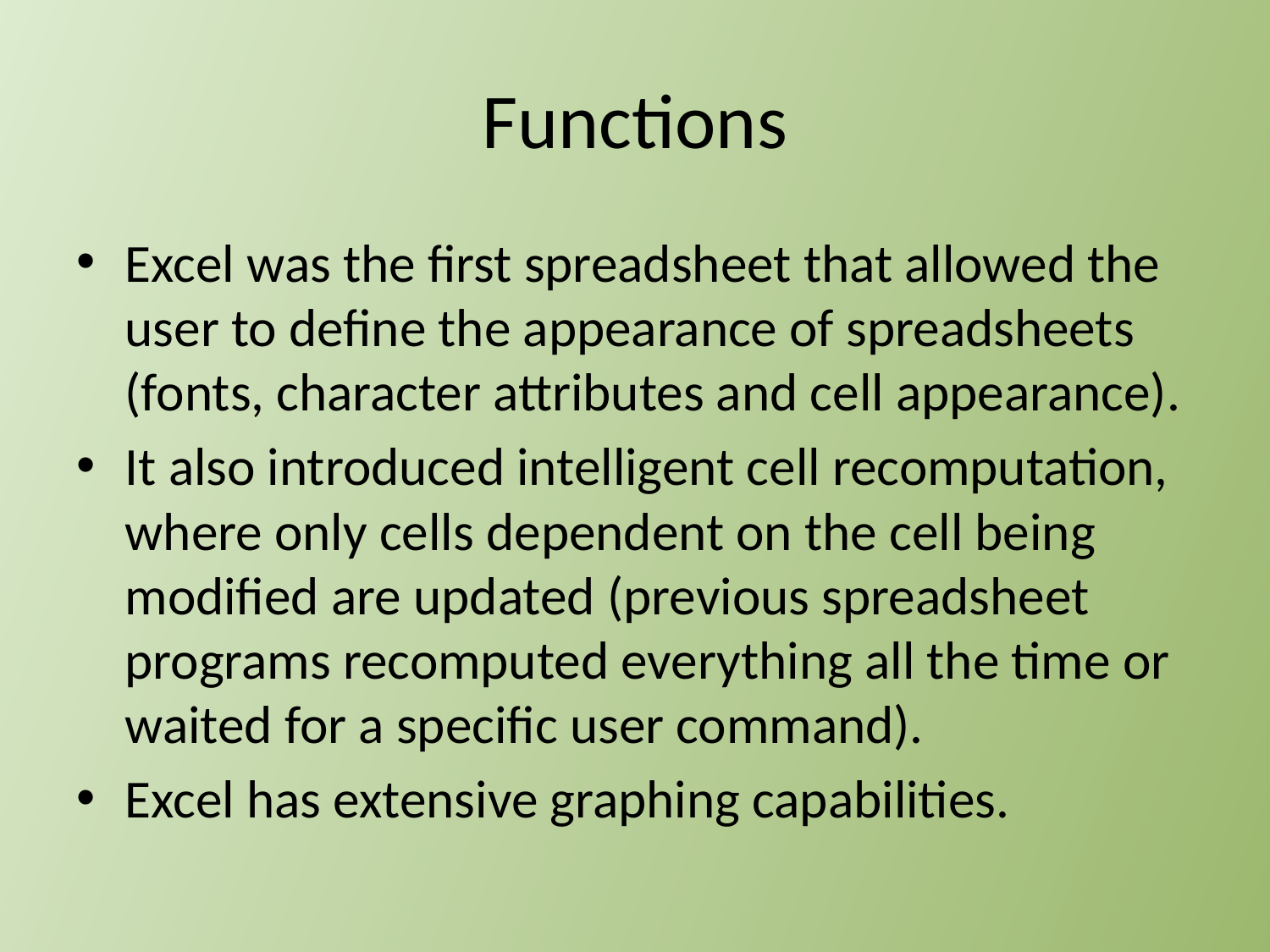

# Functions
Excel was the first spreadsheet that allowed the user to define the appearance of spreadsheets (fonts, character attributes and cell appearance).
It also introduced intelligent cell recomputation, where only cells dependent on the cell being modified are updated (previous spreadsheet programs recomputed everything all the time or waited for a specific user command).
Excel has extensive graphing capabilities.